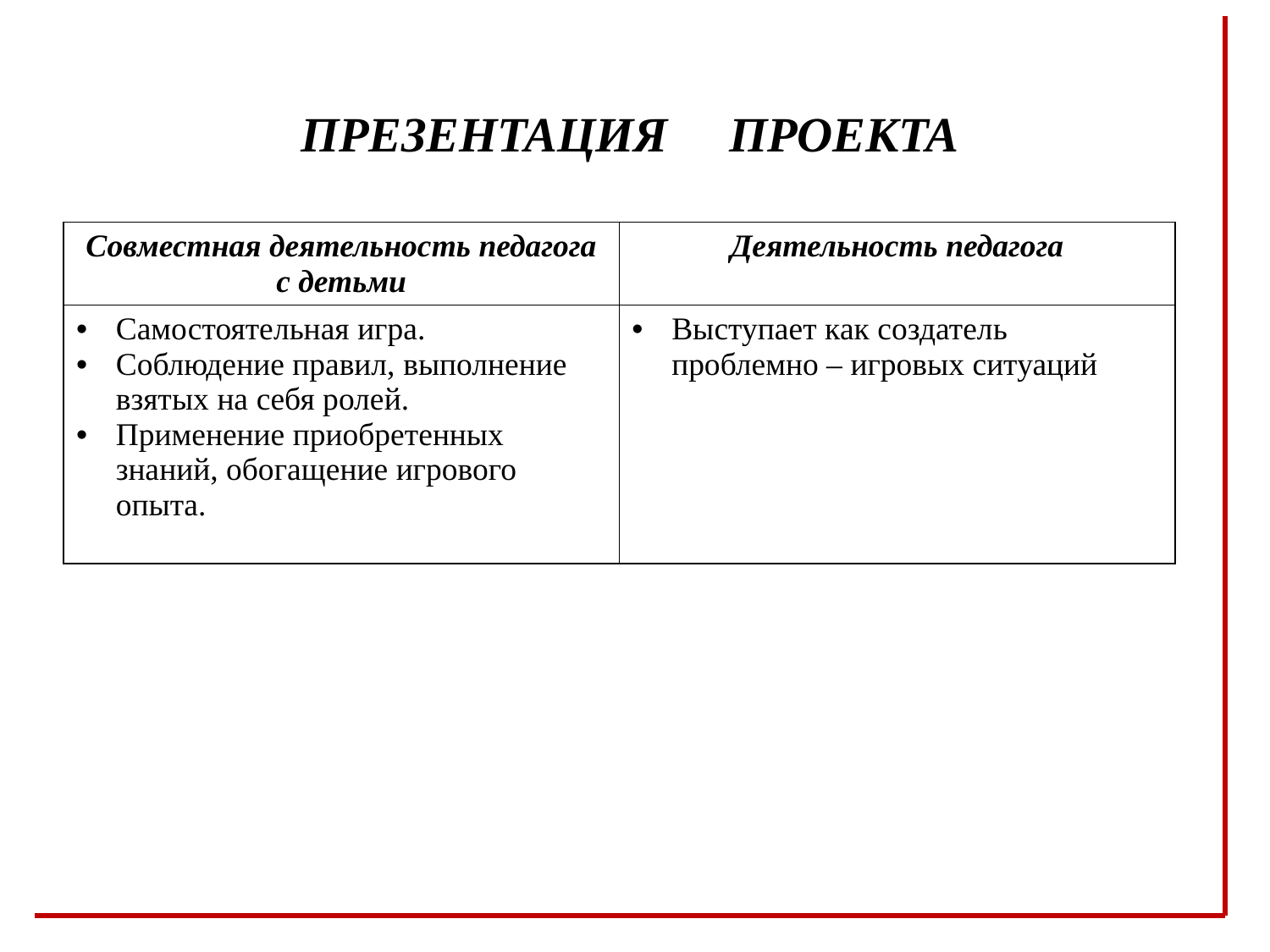

ПРЕЗЕНТАЦИЯ     ПРОЕКТА
| Совместная деятельность педагога с детьми | Деятельность педагога |
| --- | --- |
| Самостоятельная игра. Соблюдение правил, выполнение взятых на себя ролей. Применение приобретенных знаний, обогащение игрового опыта. | Выступает как создатель проблемно – игровых ситуаций |